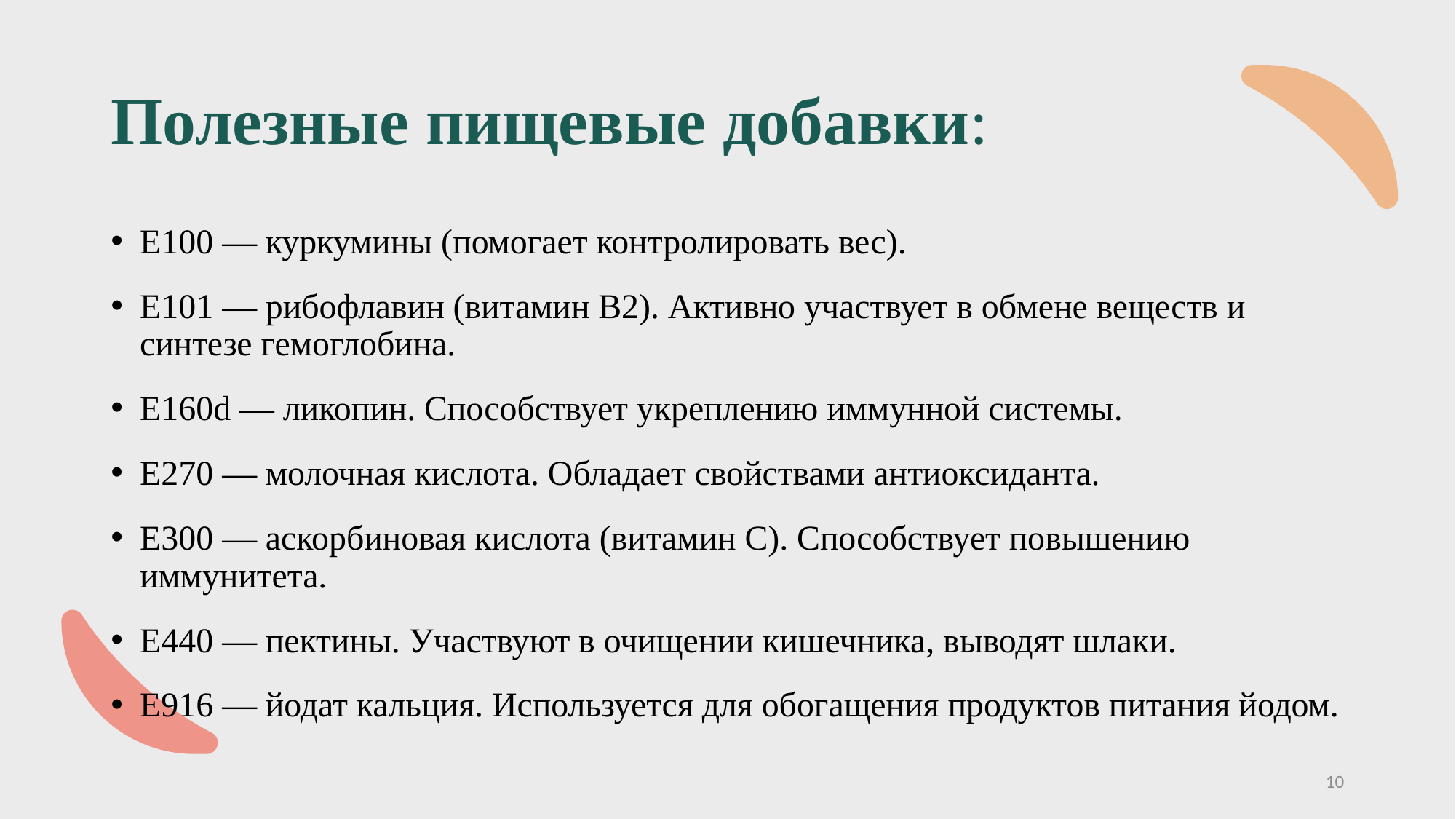

# Полезные пищевые добавки:
E100 — куркумины (помогает контролировать вес).
E101 — рибофлавин (витамин B2). Активно участвует в обмене веществ и синтезе гемоглобина.
Е160d — ликопин. Способствует укреплению иммунной системы.
Е270 — молочная кислота. Обладает свойствами антиоксиданта.
E300 — аскорбиновая кислота (витамин С). Способствует повышению иммунитета.
Е440 — пектины. Участвуют в очищении кишечника, выводят шлаки.
Е916 — йодат кальция. Используется для обогащения продуктов питания йодом.

10